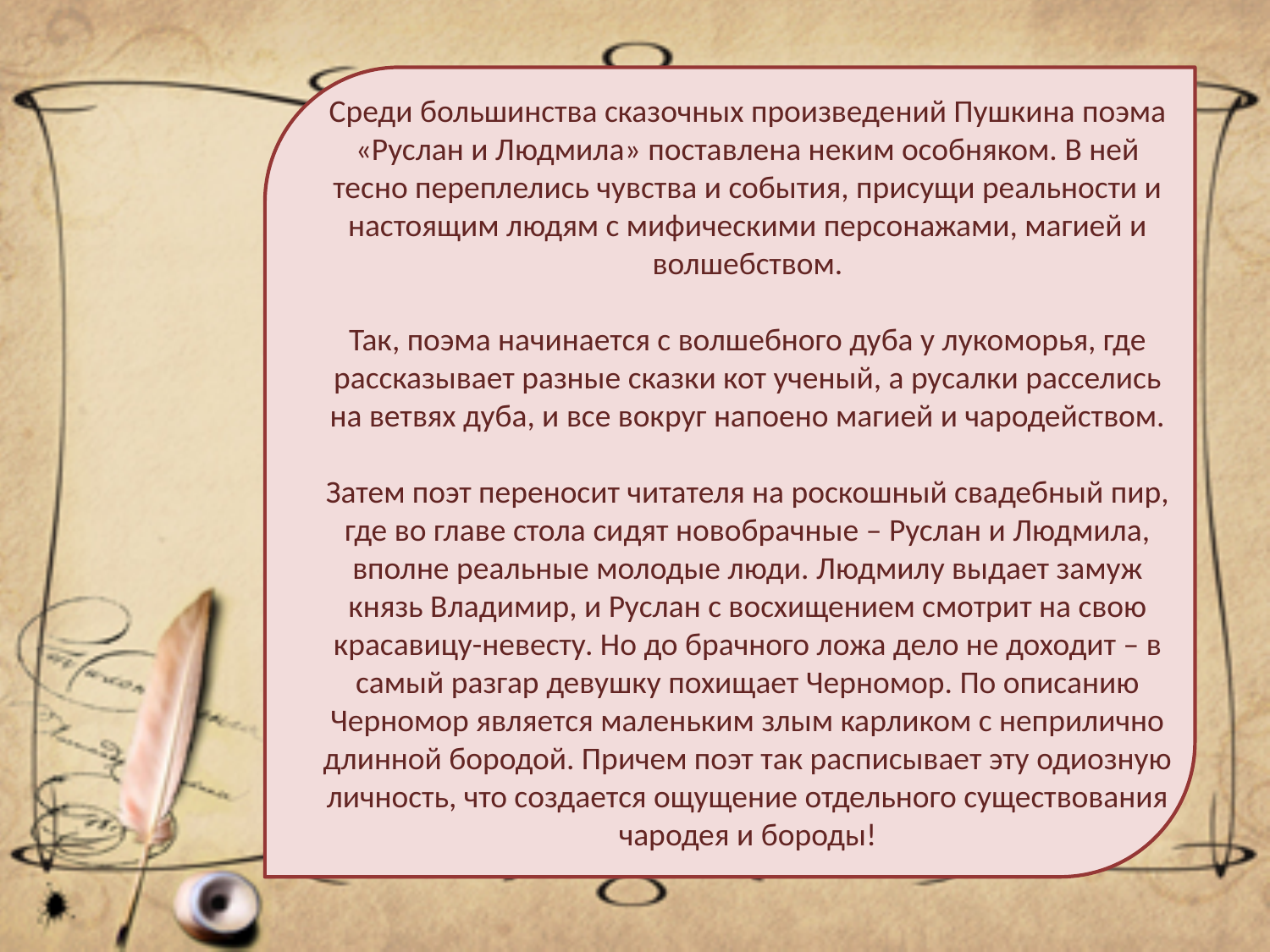

Среди большинства сказочных произведений Пушкина поэма «Руслан и Людмила» поставлена неким особняком. В ней тесно переплелись чувства и события, присущи реальности и настоящим людям с мифическими персонажами, магией и волшебством.

Так, поэма начинается с волшебного дуба у лукоморья, где рассказывает разные сказки кот ученый, а русалки расселись на ветвях дуба, и все вокруг напоено магией и чародейством.

Затем поэт переносит читателя на роскошный свадебный пир, где во главе стола сидят новобрачные – Руслан и Людмила, вполне реальные молодые люди. Людмилу выдает замуж князь Владимир, и Руслан с восхищением смотрит на свою красавицу-невесту. Но до брачного ложа дело не доходит – в самый разгар девушку похищает Черномор. По описанию Черномор является маленьким злым карликом с неприлично длинной бородой. Причем поэт так расписывает эту одиозную личность, что создается ощущение отдельного существования чародея и бороды!